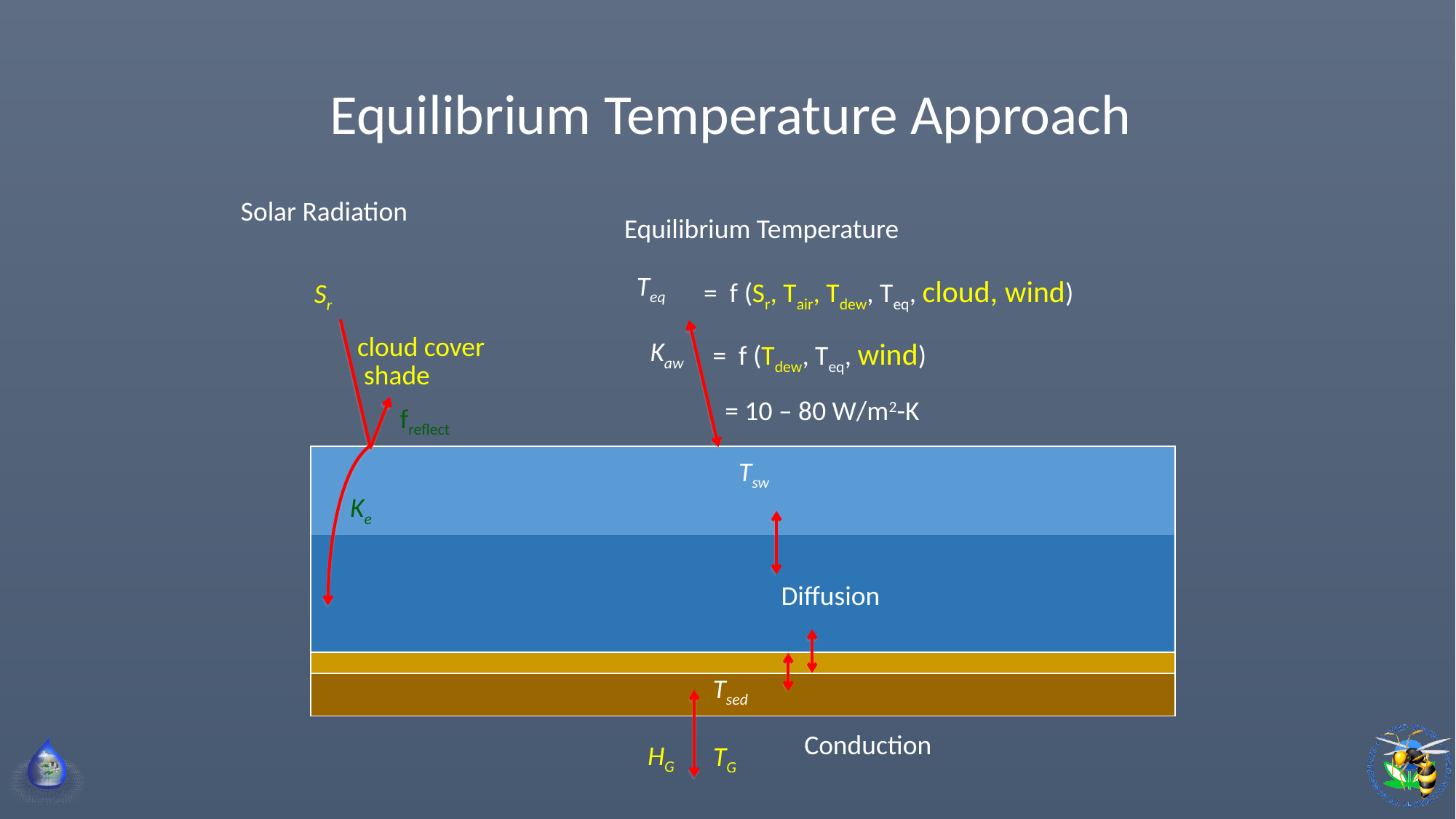

# Equilibrium Temperature Approach
Solar Radiation
Equilibrium Temperature
Teq
 =  f (Sr, Tair, Tdew, Teq, cloud, wind)
Sr

cloud cover
Kaw
=  f (Tdew, Teq, wind)
shade
= 10 – 80 W/m2-K
freflect

Tsw
Ke
Diffusion
Tsed
Conduction
HG
TG